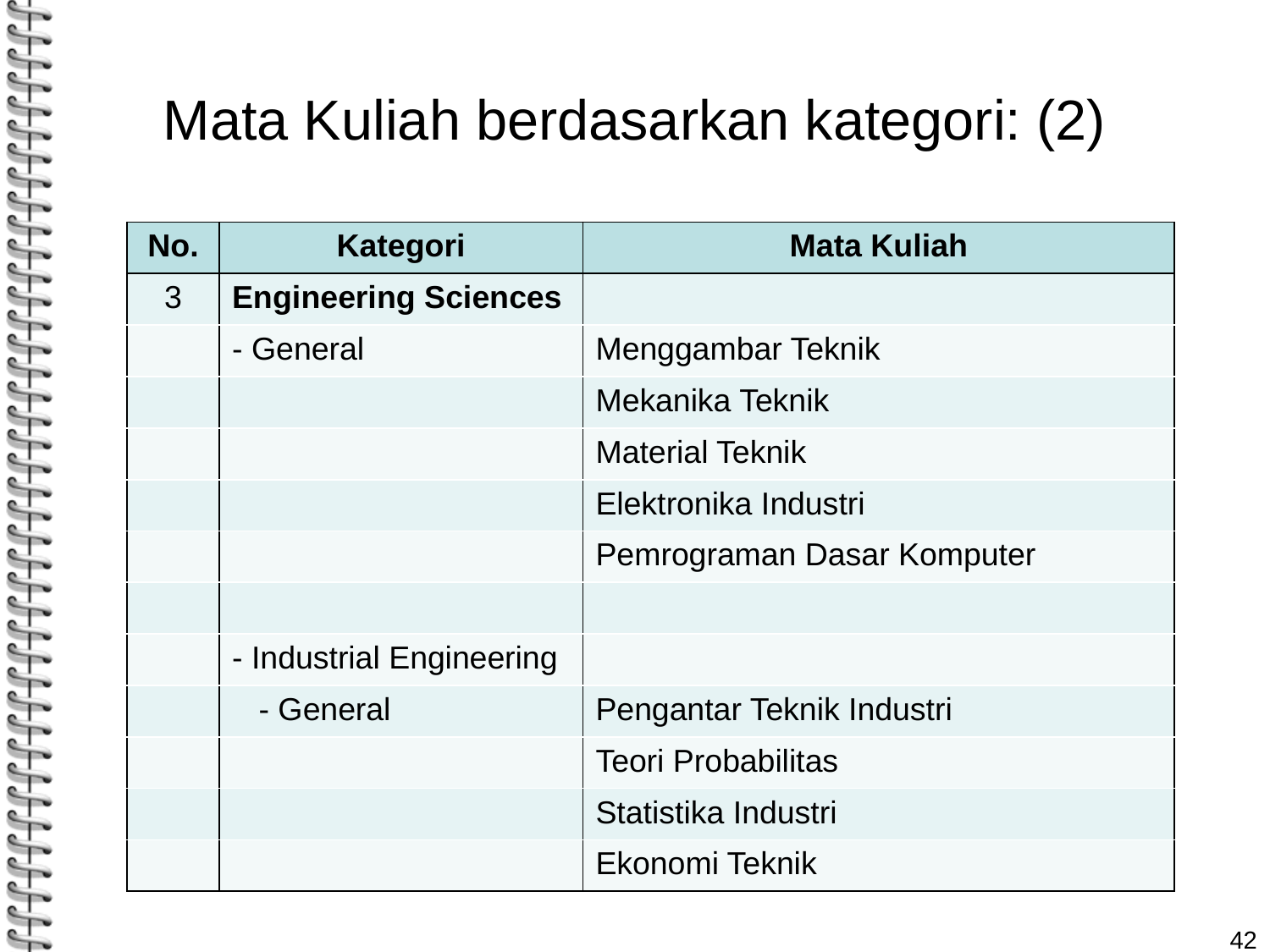

# Mata Kuliah berdasarkan kategori: (2)
| No. | Kategori | Mata Kuliah |
| --- | --- | --- |
| 3 | Engineering Sciences |  |
|  | - General | Menggambar Teknik |
|  |  | Mekanika Teknik |
|  |  | Material Teknik |
|  |  | Elektronika Industri |
|  |  | Pemrograman Dasar Komputer |
|  |  |  |
|  | - Industrial Engineering |  |
|  | - General | Pengantar Teknik Industri |
|  |  | Teori Probabilitas |
|  |  | Statistika Industri |
|  |  | Ekonomi Teknik |
42